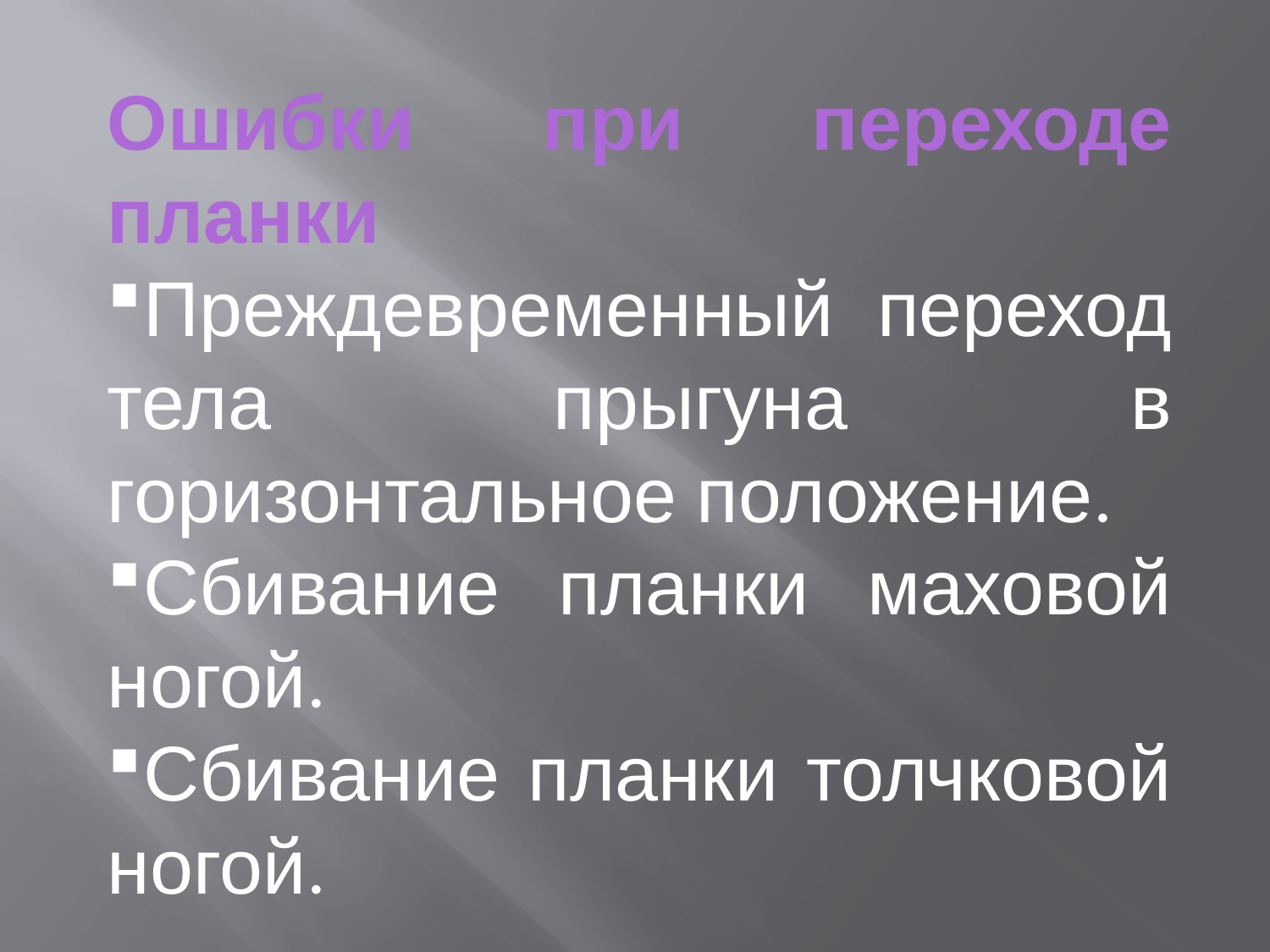

Ошибки при переходе планки
Преждевременный переход тела прыгуна в горизонтальное положение.
Сбивание планки маховой ногой.
Сбивание планки толчковой ногой.